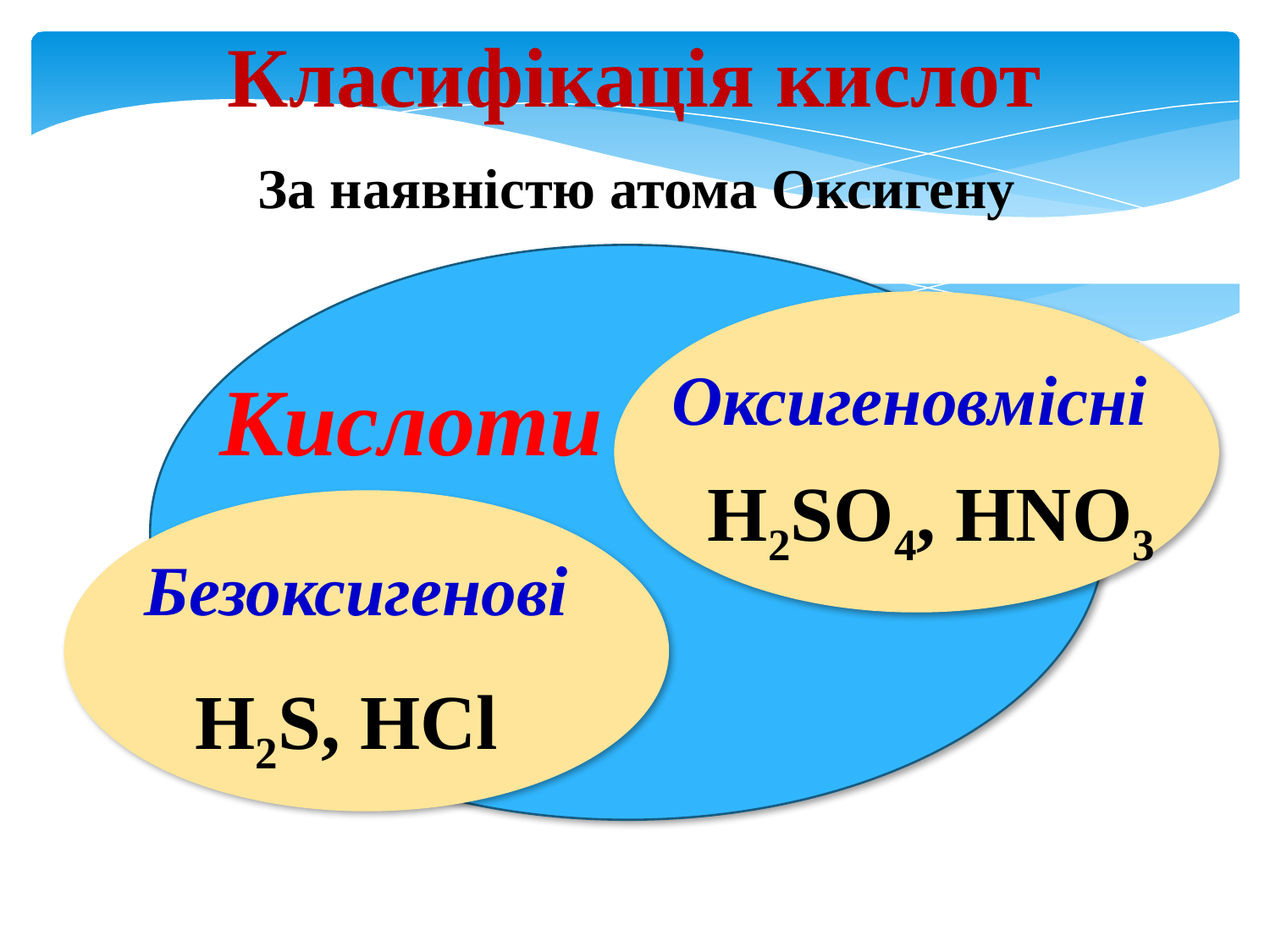

Класифікація кислот
За наявністю атома Оксигену

Оксигеновмісні
Кислоти
H2SO4, HNO3

Безоксигенові
H2S, HCl